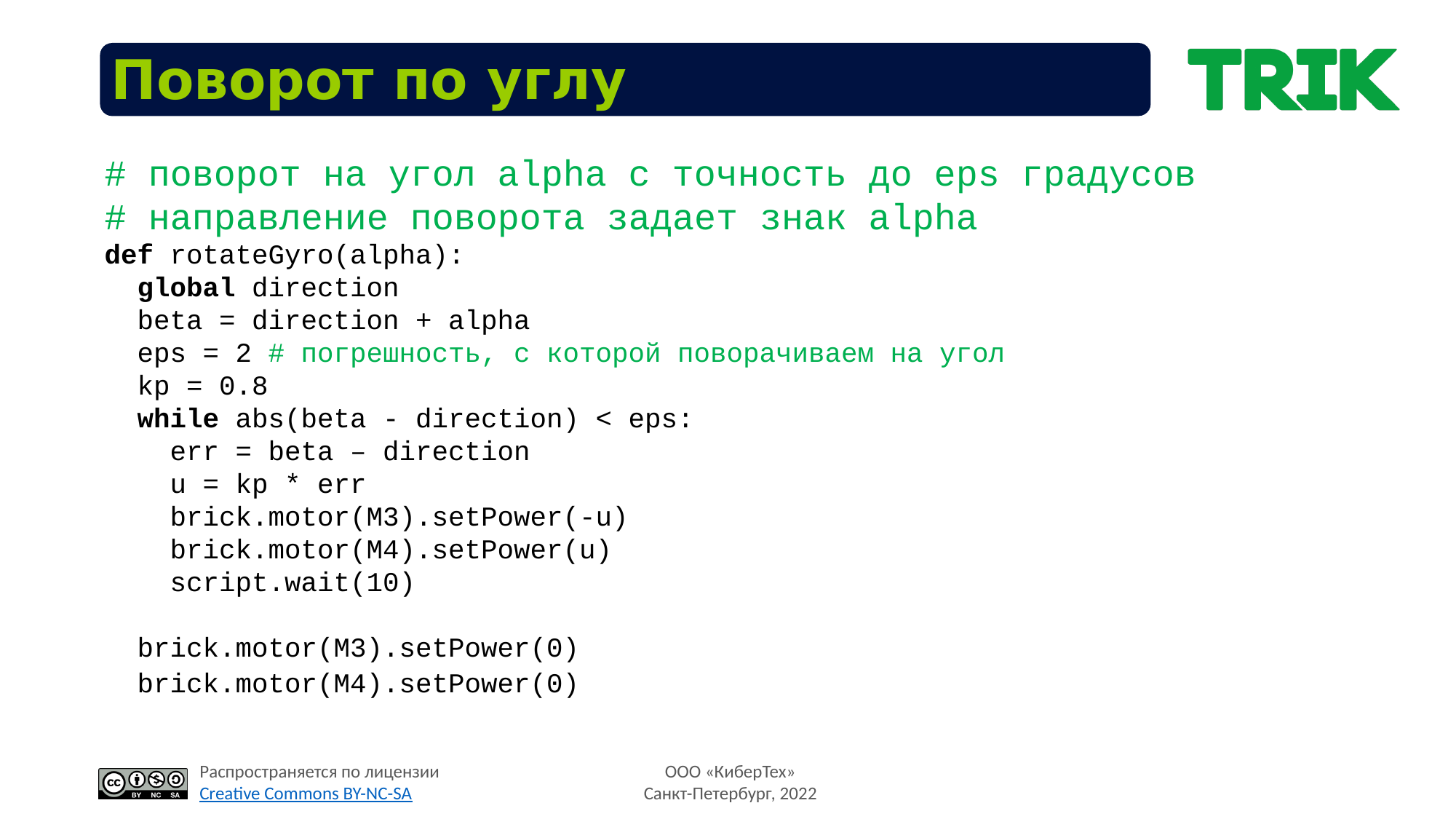

# Поворот по углу
# поворот на угол alpha с точность до eps градусов # направление поворота задает знак alpha
def rotateGyro(alpha):
  global direction
  beta = direction + alpha
  eps = 2 # погрешность, с которой поворачиваем на угол
  kp = 0.8
  while abs(beta - direction) < eps:
    err = beta – direction
    u = kp * err
    brick.motor(M3).setPower(-u)
    brick.motor(M4).setPower(u)
    script.wait(10)

  brick.motor(M3).setPower(0)
  brick.motor(M4).setPower(0)